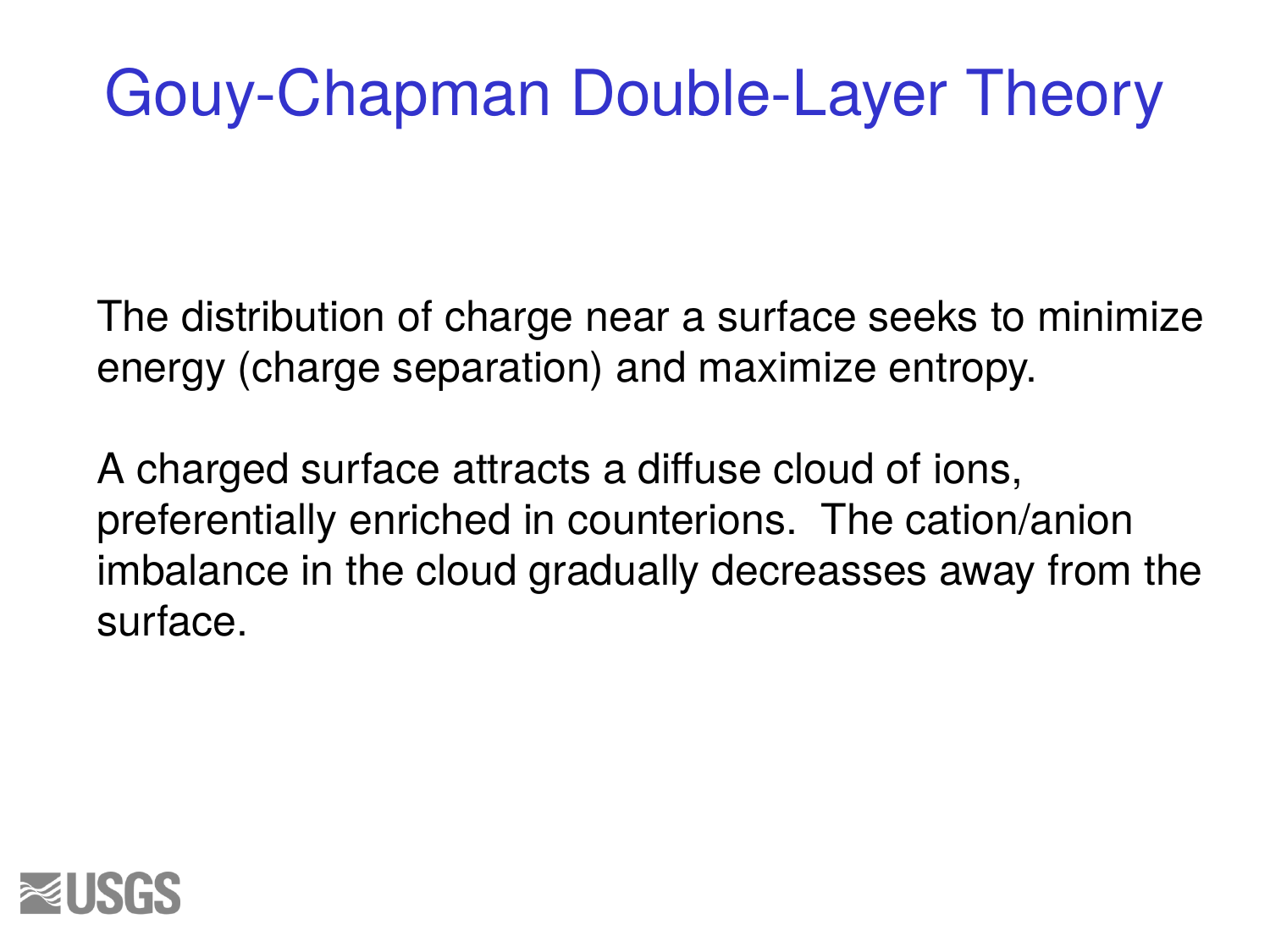

# Gouy-Chapman Double-Layer Theory
The distribution of charge near a surface seeks to minimize energy (charge separation) and maximize entropy.

A charged surface attracts a diffuse cloud of ions, preferentially enriched in counterions.  The cation/anion imbalance in the cloud gradually decreasses away from the surface.